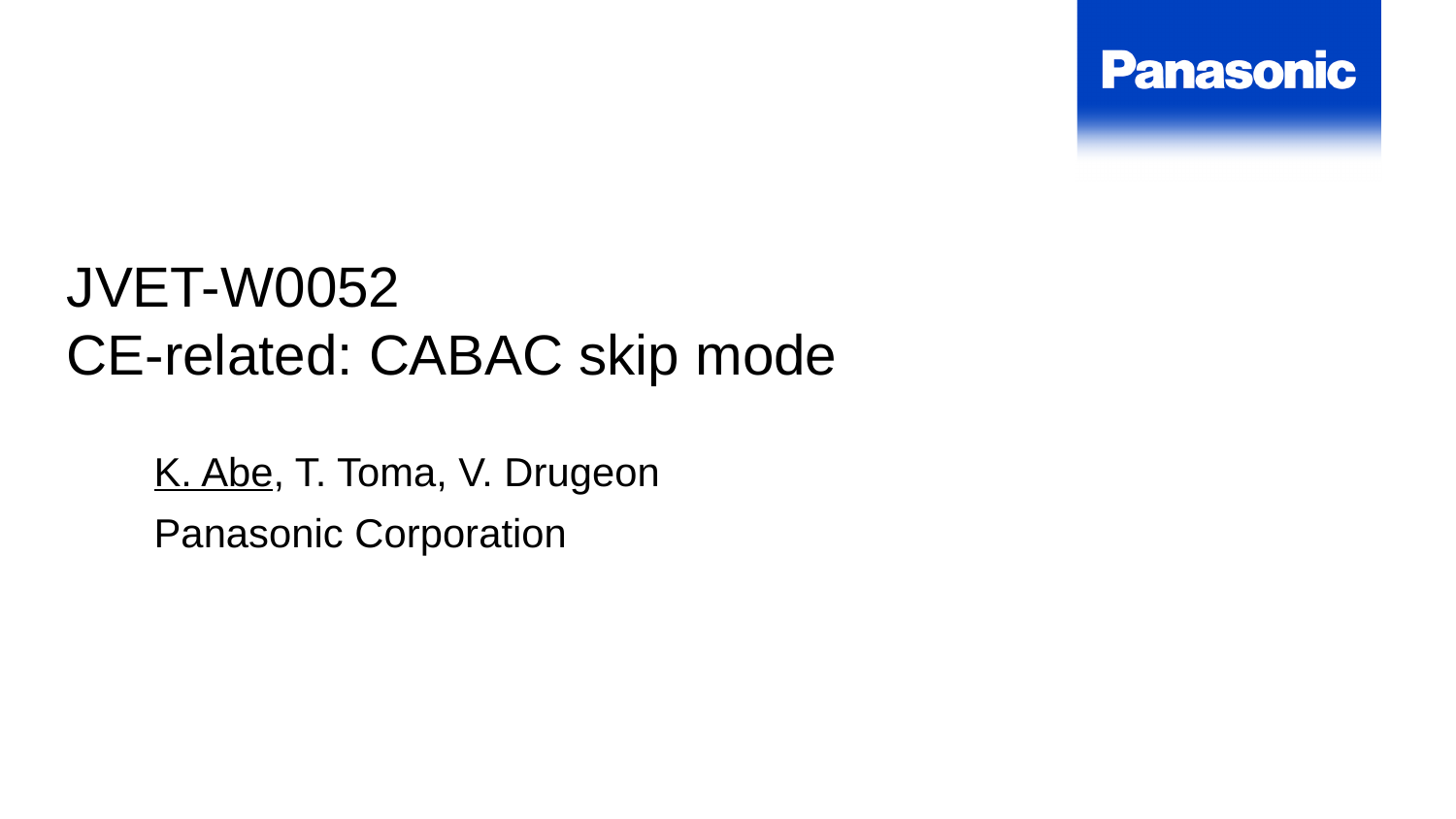

JVET-W0052
CE-related: CABAC skip mode
K. Abe, T. Toma, V. Drugeon
Panasonic Corporation